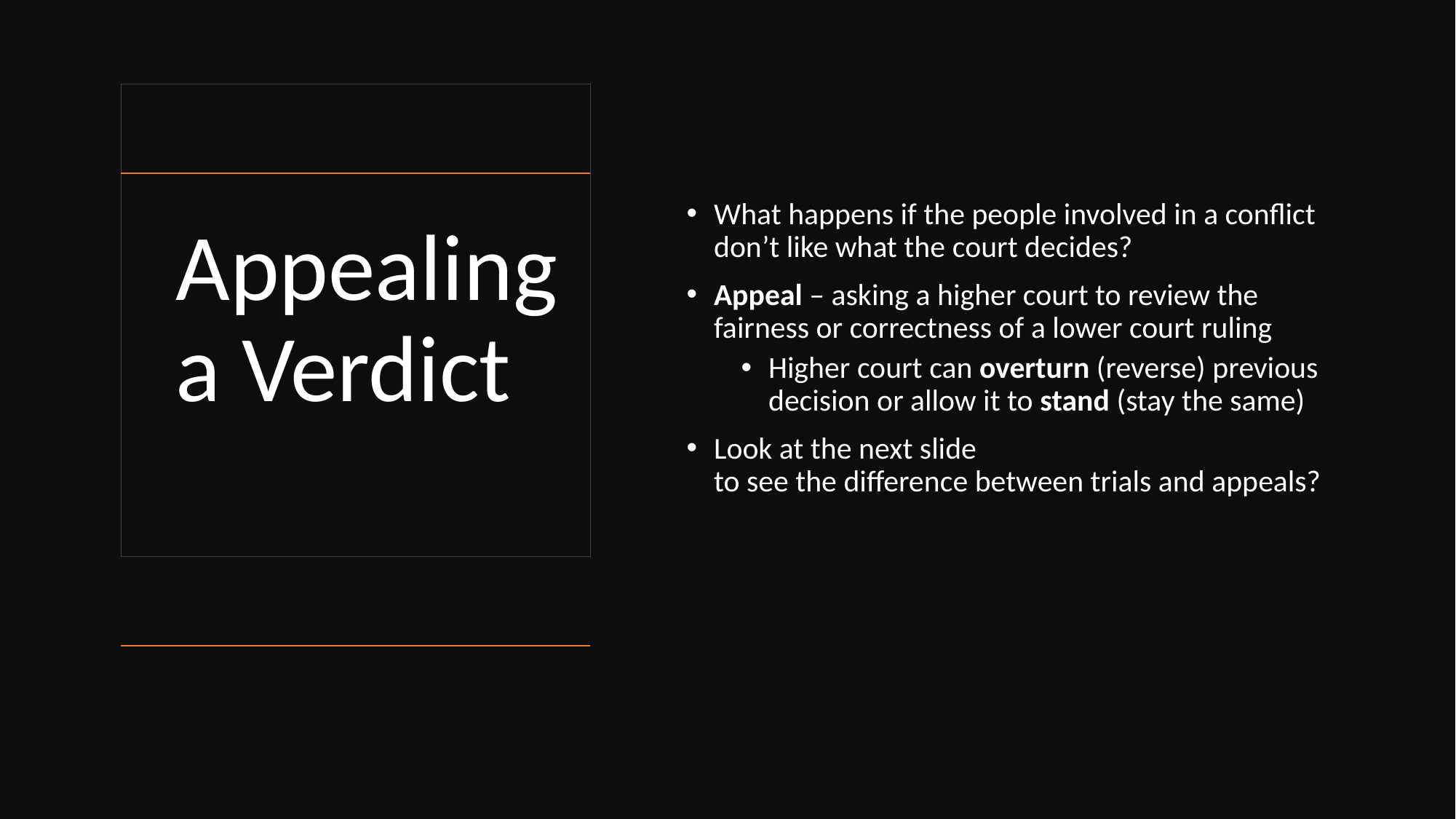

# Appealing a Verdict
What happens if the people involved in a conflict don’t like what the court decides?
Appeal – asking a higher court to review the fairness or correctness of a lower court ruling
Higher court can overturn (reverse) previous decision or allow it to stand (stay the same)
Look at the next slide to see the difference between trials and appeals?